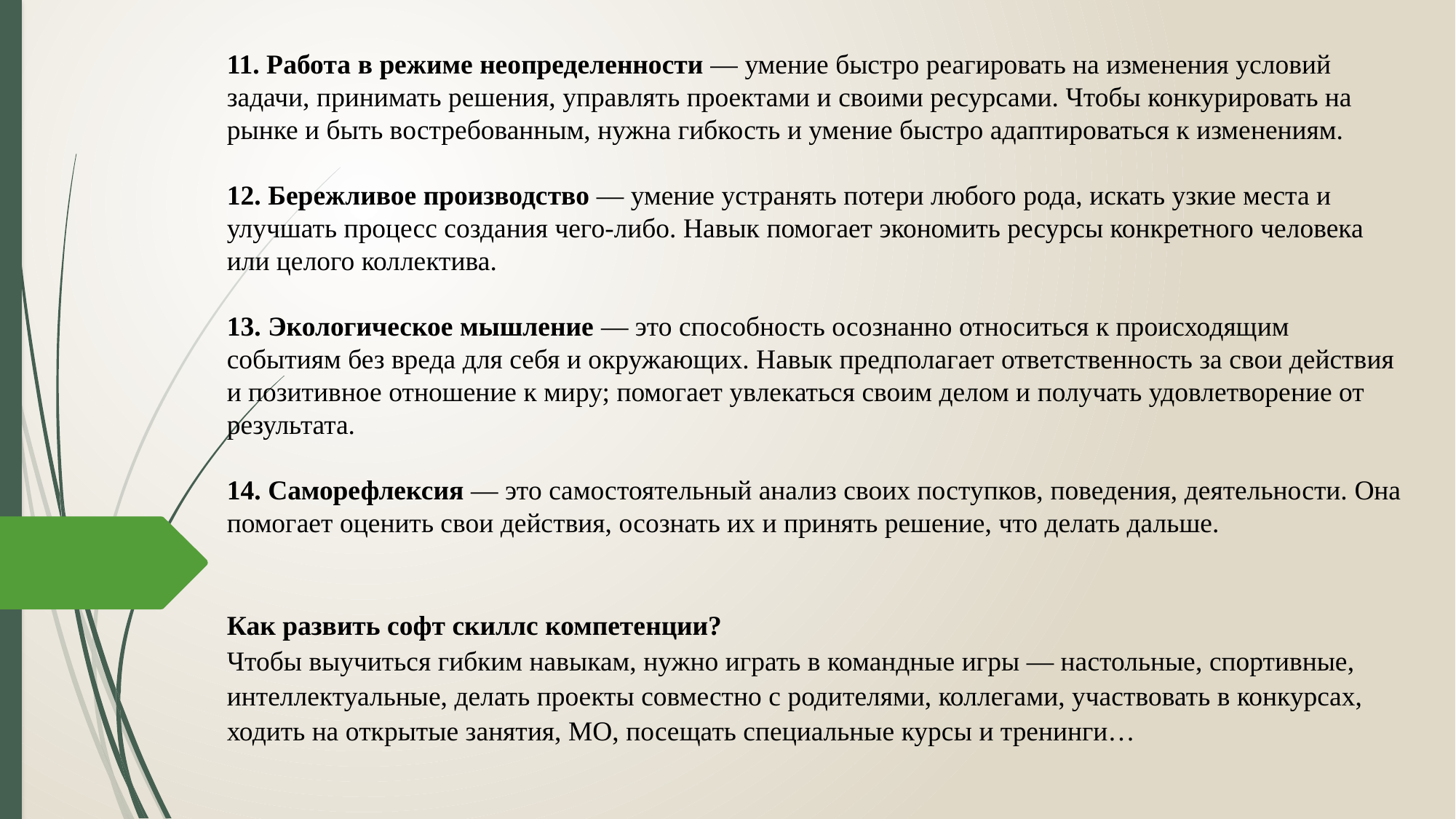

11. Работа в режиме неопределенности — умение быстро реагировать на изменения условий задачи, принимать решения, управлять проектами и своими ресурсами. Чтобы конкурировать на рынке и быть востребованным, нужна гибкость и умение быстро адаптироваться к изменениям.

12. Бережливое производство — умение устранять потери любого рода, искать узкие места и улучшать процесс создания чего-либо. Навык помогает экономить ресурсы конкретного человека или целого коллектива.

13. Экологическое мышление — это способность осознанно относиться к происходящим событиям без вреда для себя и окружающих. Навык предполагает ответственность за свои действия и позитивное отношение к миру; помогает увлекаться своим делом и получать удовлетворение от результата.

14. Саморефлексия — это самостоятельный анализ своих поступков, поведения, деятельности. Она помогает оценить свои действия, осознать их и принять решение, что делать дальше.

Как развить софт скиллс компетенции?
Чтобы выучиться гибким навыкам, нужно играть в командные игры — настольные, спортивные, интеллектуальные, делать проекты совместно с родителями, коллегами, участвовать в конкурсах, ходить на открытые занятия, МО, посещать специальные курсы и тренинги…